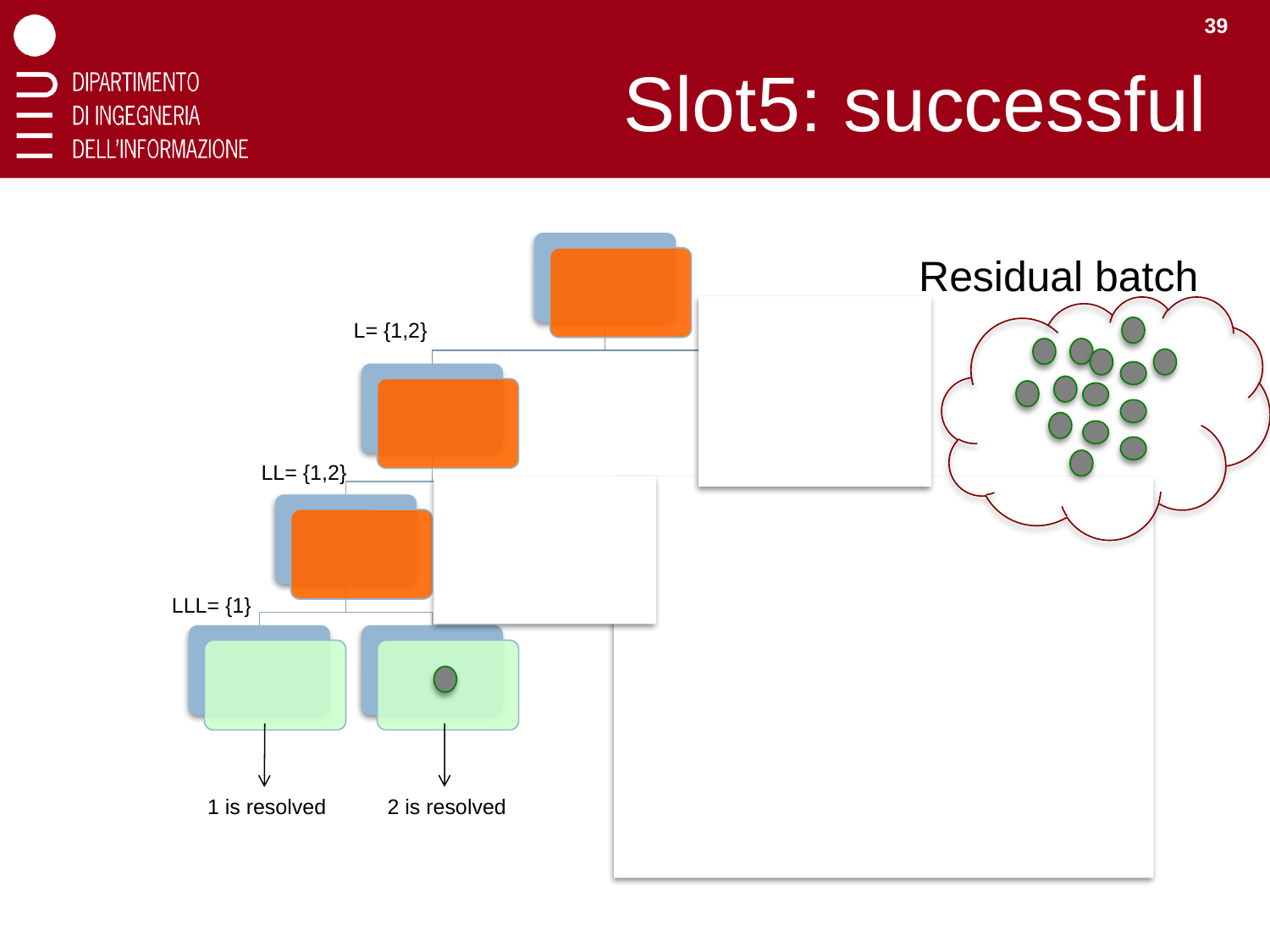

39
# Slot5: successful

Residual batch

L= {1,2}
R= {3,4,5}

LL= {1,2}

LLL= {1}
LLR= {2}

1 is resolved
2 is resolved